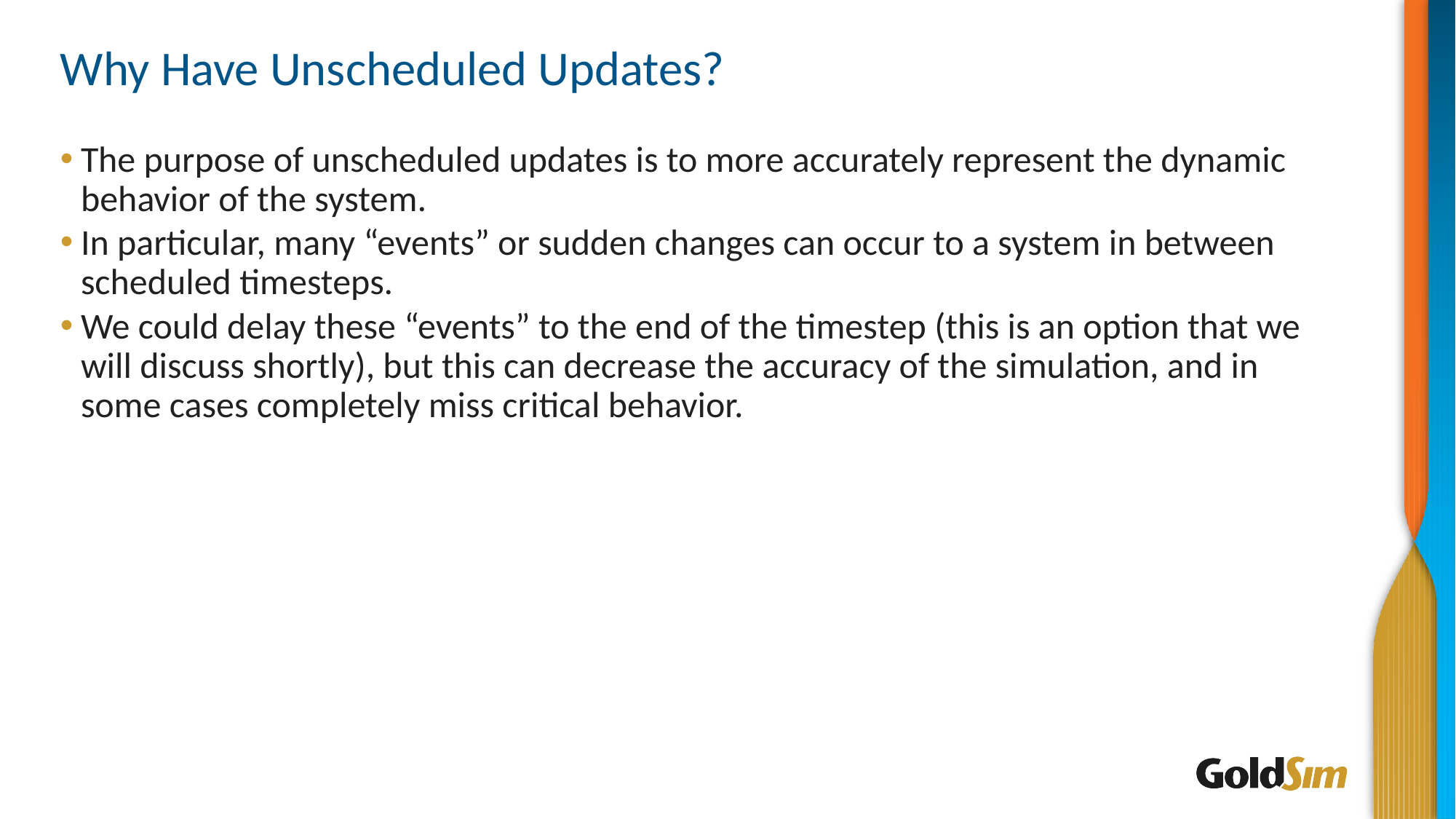

# Why Have Unscheduled Updates?
The purpose of unscheduled updates is to more accurately represent the dynamic behavior of the system.
In particular, many “events” or sudden changes can occur to a system in between scheduled timesteps.
We could delay these “events” to the end of the timestep (this is an option that we will discuss shortly), but this can decrease the accuracy of the simulation, and in some cases completely miss critical behavior.